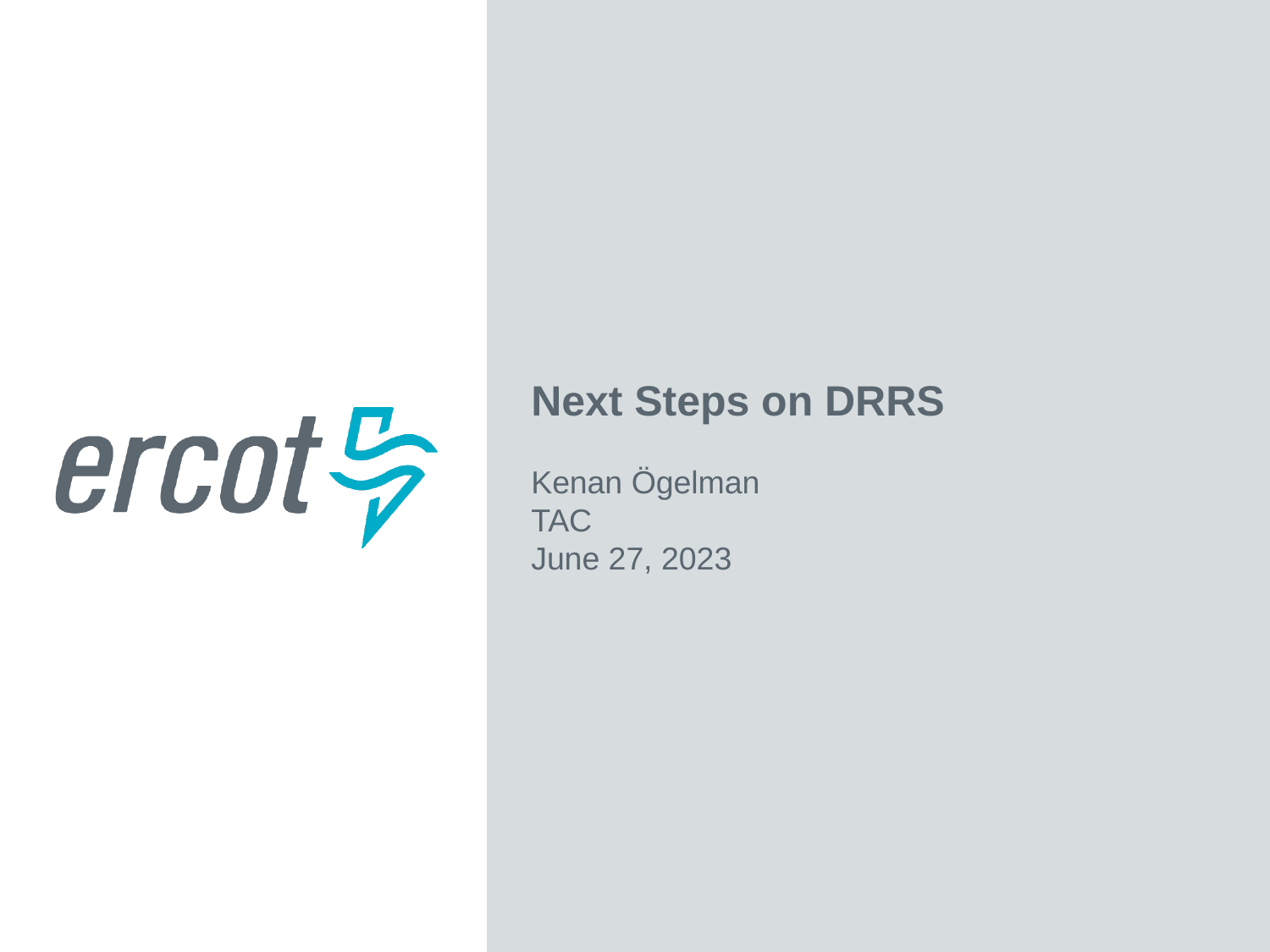

Next Steps on DRRS

Kenan Ögelman
TAC
June 27, 2023